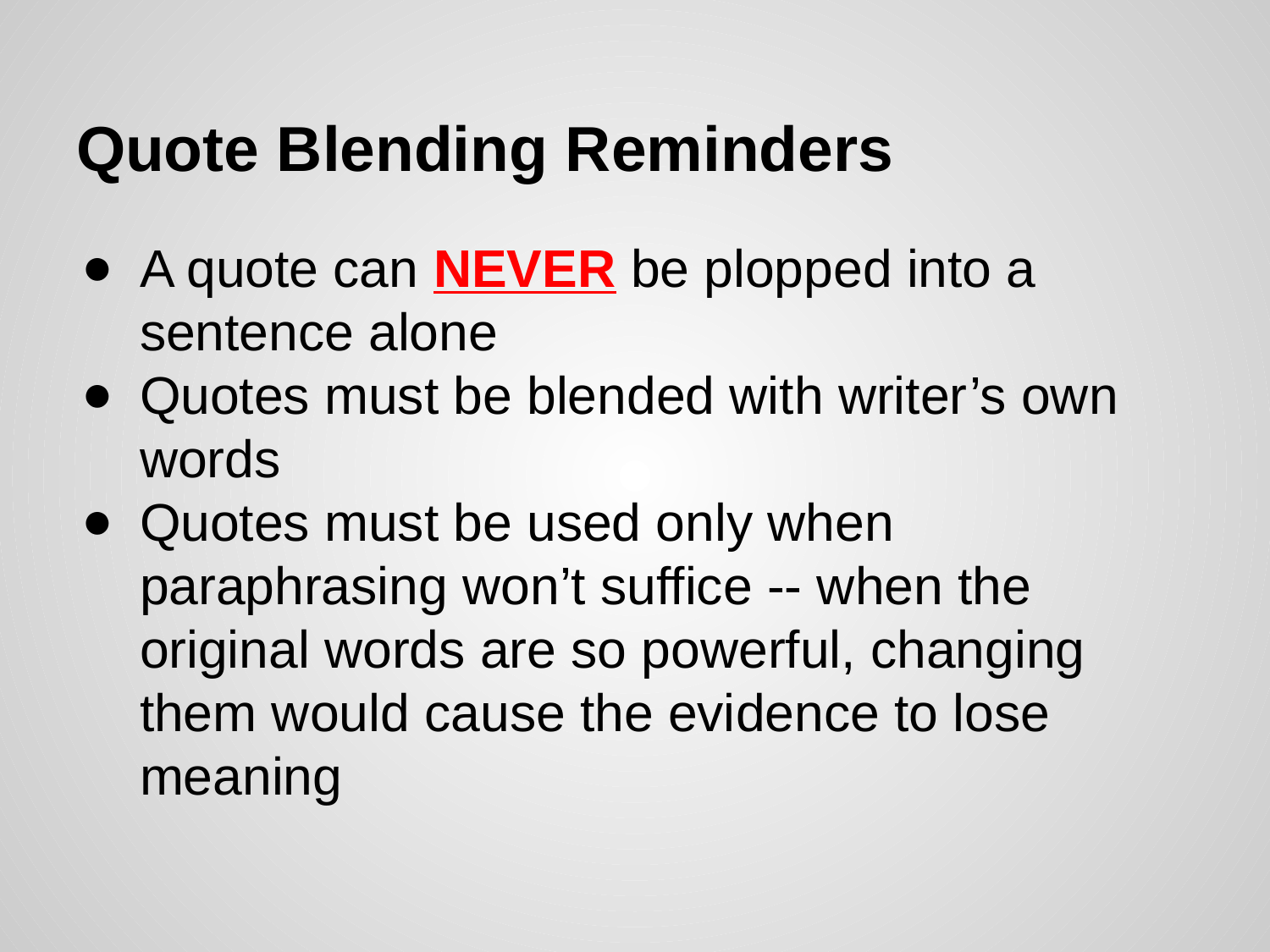

# Quote Blending Reminders
A quote can NEVER be plopped into a sentence alone
Quotes must be blended with writer’s own words
Quotes must be used only when paraphrasing won’t suffice -- when the original words are so powerful, changing them would cause the evidence to lose meaning